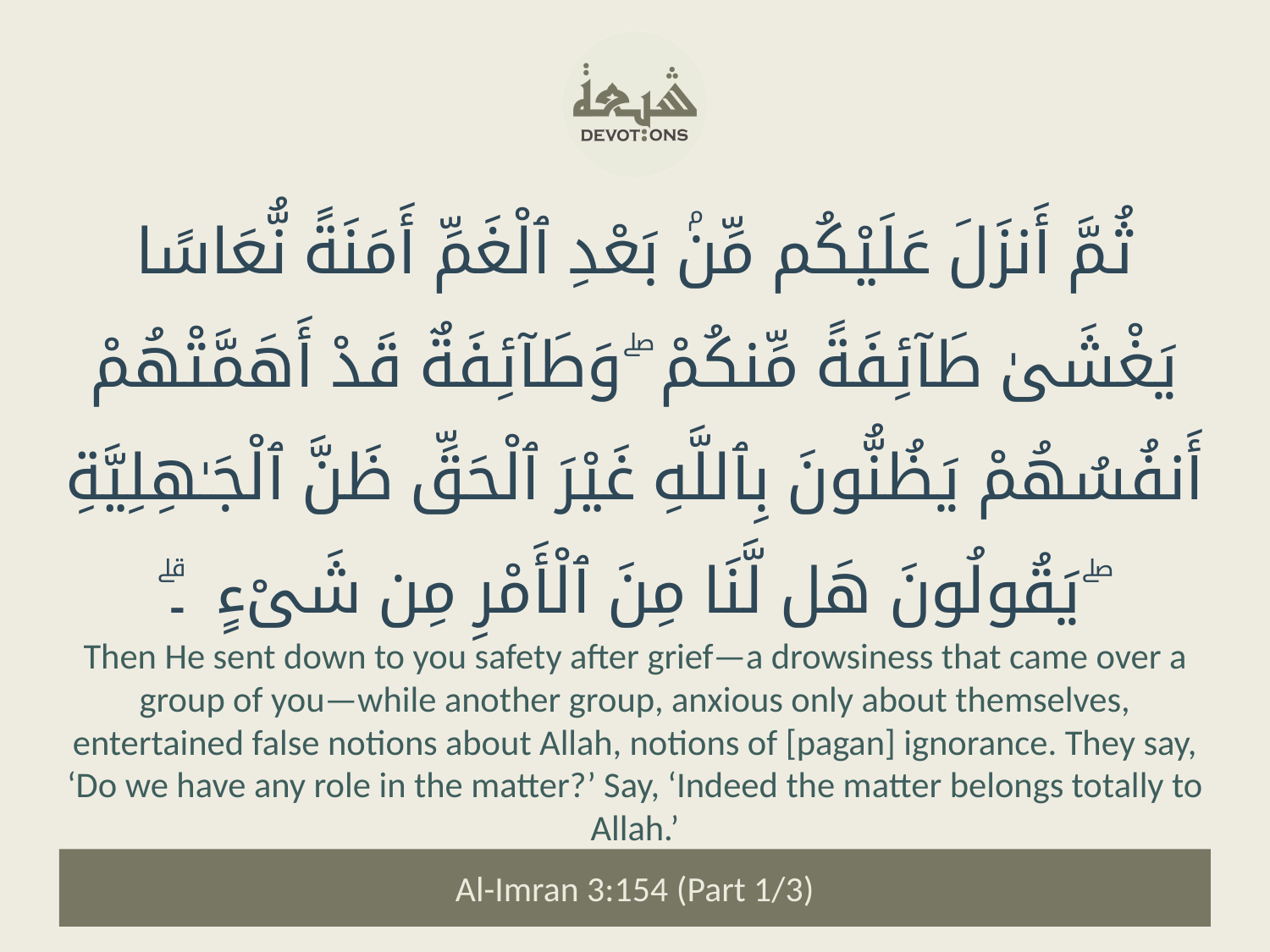

ثُمَّ أَنزَلَ عَلَيْكُم مِّنۢ بَعْدِ ٱلْغَمِّ أَمَنَةً نُّعَاسًا يَغْشَىٰ طَآئِفَةً مِّنكُمْ ۖ وَطَآئِفَةٌ قَدْ أَهَمَّتْهُمْ أَنفُسُهُمْ يَظُنُّونَ بِٱللَّهِ غَيْرَ ٱلْحَقِّ ظَنَّ ٱلْجَـٰهِلِيَّةِ ۖ يَقُولُونَ هَل لَّنَا مِنَ ٱلْأَمْرِ مِن شَىْءٍ  ۔ۗ
Then He sent down to you safety after grief—a drowsiness that came over a group of you—while another group, anxious only about themselves, entertained false notions about Allah, notions of [pagan] ignorance. They say, ‘Do we have any role in the matter?’ Say, ‘Indeed the matter belongs totally to Allah.’
Al-Imran 3:154 (Part 1/3)